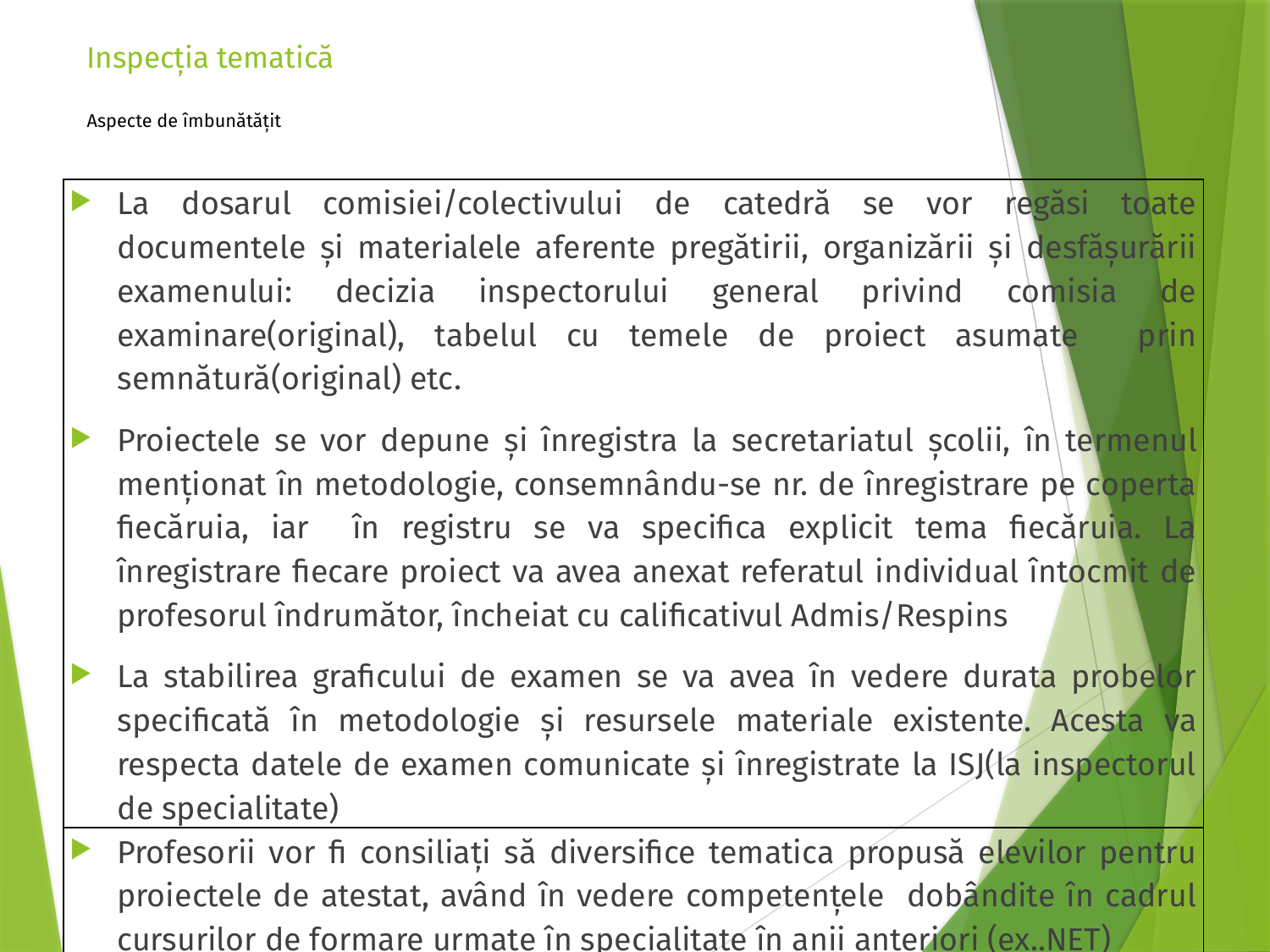

# Inspecția tematică Aspecte de îmbunătățit
| La dosarul comisiei/colectivului de catedră se vor regăsi toate documentele și materialele aferente pregătirii, organizării și desfășurării examenului: decizia inspectorului general privind comisia de examinare(original), tabelul cu temele de proiect asumate prin semnătură(original) etc. Proiectele se vor depune şi înregistra la secretariatul şcolii, în termenul menționat în metodologie, consemnându-se nr. de înregistrare pe coperta fiecăruia, iar în registru se va specifica explicit tema fiecăruia. La înregistrare fiecare proiect va avea anexat referatul individual întocmit de profesorul îndrumător, încheiat cu calificativul Admis/Respins La stabilirea graficului de examen se va avea în vedere durata probelor specificată în metodologie şi resursele materiale existente. Acesta va respecta datele de examen comunicate și înregistrate la ISJ(la inspectorul de specialitate) |
| --- |
| Profesorii vor fi consiliați să diversifice tematica propusă elevilor pentru proiectele de atestat, având în vedere competențele dobândite în cadrul cursurilor de formare urmate în specialitate în anii anteriori (ex..NET) |